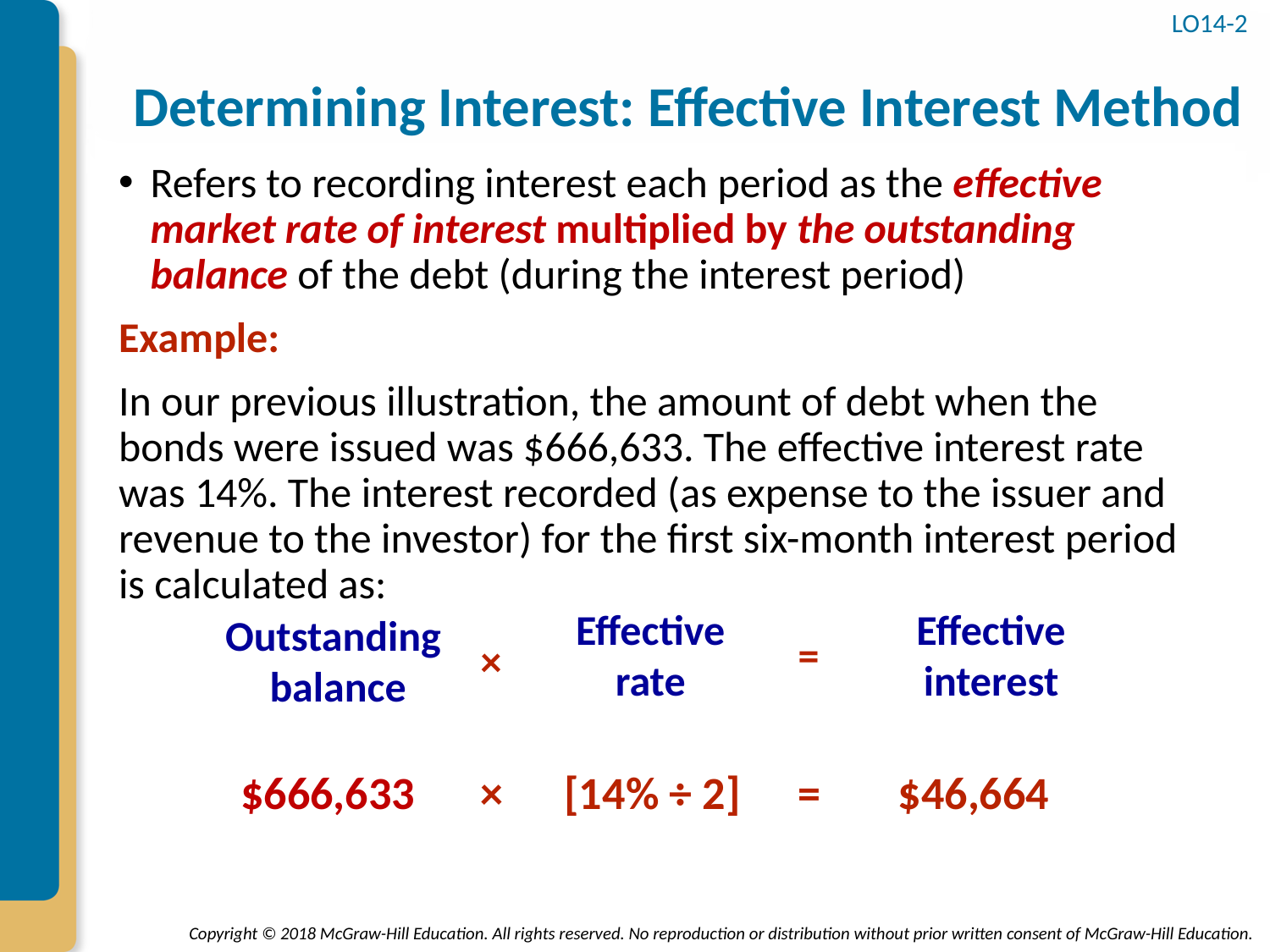

# Determining Interest: Effective Interest Method
LO14-2
Refers to recording interest each period as the effective market rate of interest multiplied by the outstanding balance of the debt (during the interest period)
Example:
In our previous illustration, the amount of debt when the bonds were issued was $666,633. The effective interest rate was 14%. The interest recorded (as expense to the issuer and revenue to the investor) for the first six-month interest period is calculated as:

Effective rate
Effective interest
Outstanding
balance
=
×
$666,633
×
[14% ÷ 2]
=
$46,664